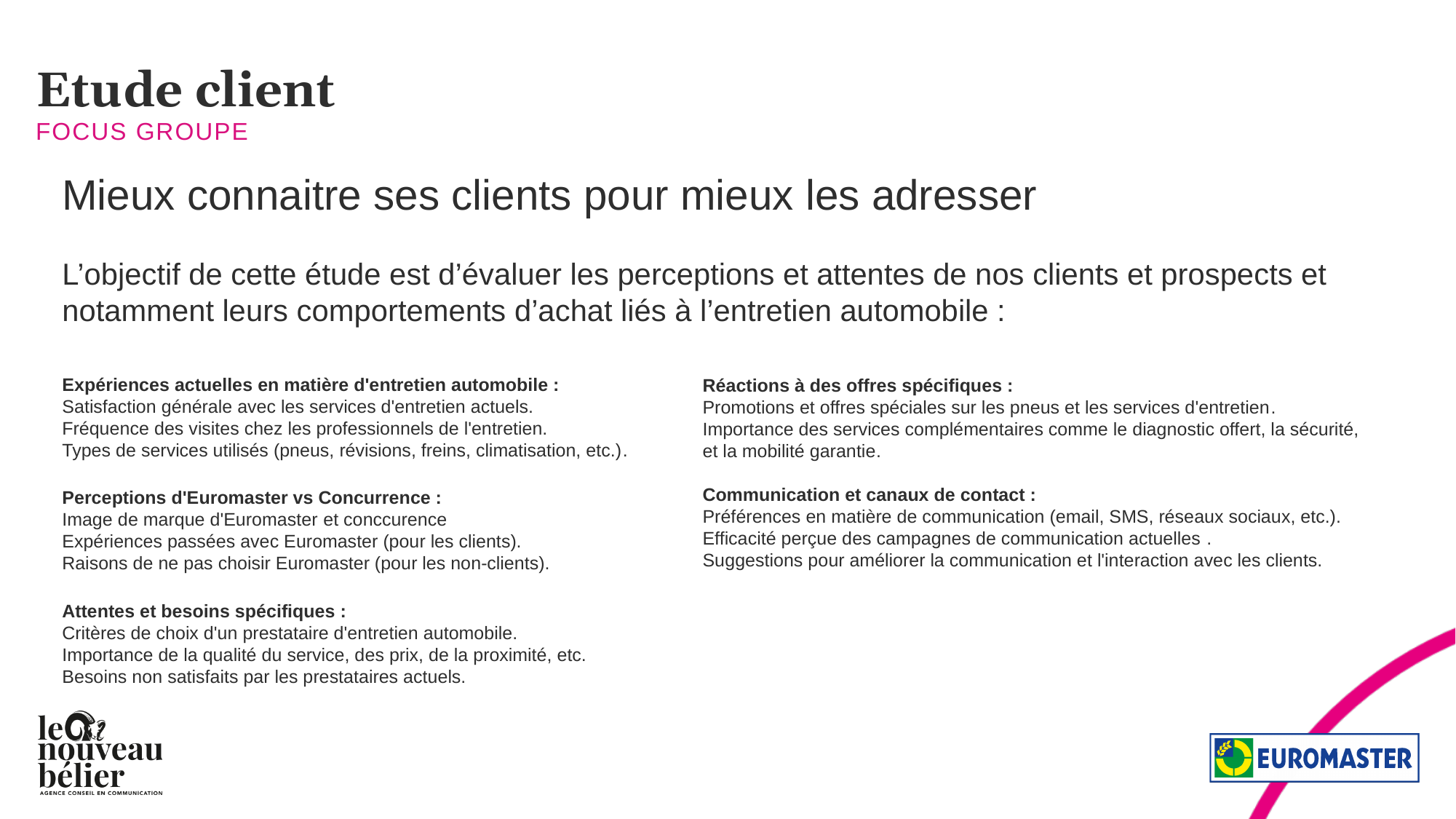

# Etude client
Focus groupe
Mieux connaitre ses clients pour mieux les adresser

L’objectif de cette étude est d’évaluer les perceptions et attentes de nos clients et prospects et notamment leurs comportements d’achat liés à l’entretien automobile :

Expériences actuelles en matière d'entretien automobile :
Satisfaction générale avec les services d'entretien actuels.
Fréquence des visites chez les professionnels de l'entretien.
Types de services utilisés (pneus, révisions, freins, climatisation, etc.)​​​​​​.
Perceptions d'Euromaster vs Concurrence :
Image de marque d'Euromaster​​ et conccurence
Expériences passées avec Euromaster (pour les clients).
Raisons de ne pas choisir Euromaster (pour les non-clients).
Attentes et besoins spécifiques :
Critères de choix d'un prestataire d'entretien automobile.
Importance de la qualité du service, des prix, de la proximité, etc.
Besoins non satisfaits par les prestataires actuels.
Réactions à des offres spécifiques :
Promotions et offres spéciales sur les pneus et les services d'entretien​​​​​​.
Importance des services complémentaires comme le diagnostic offert, la sécurité,
et la mobilité garantie​​​​.
Communication et canaux de contact :
Préférences en matière de communication (email, SMS, réseaux sociaux, etc.).
Efficacité perçue des campagnes de communication actuelles ​​​​.
Suggestions pour améliorer la communication et l'interaction avec les clients.